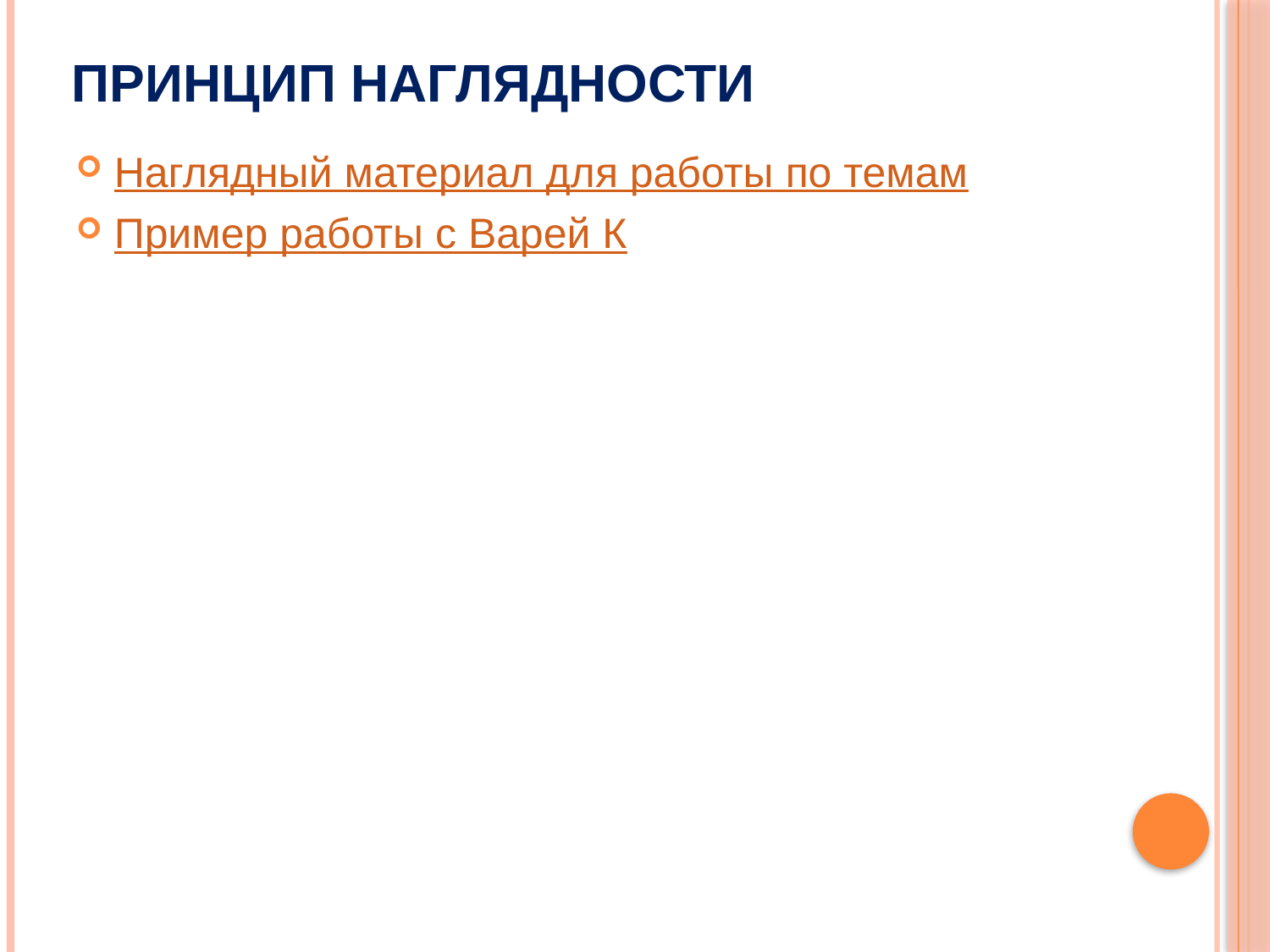

# Принцип наглядности
Наглядный материал для работы по темам
Пример работы с Варей К